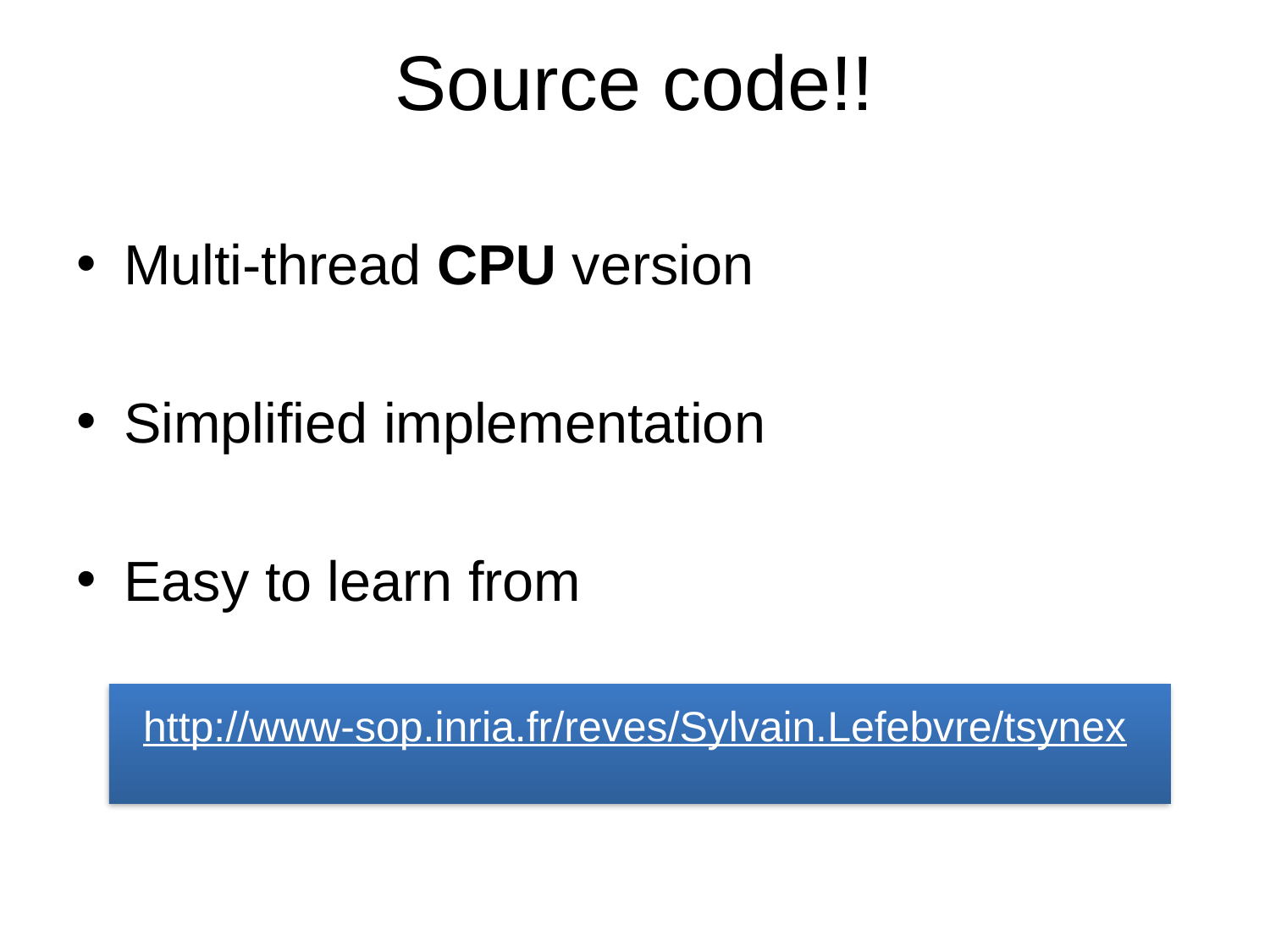

# Source code!!
Multi-thread CPU version

Simplified implementation

Easy to learn from

http://www-sop.inria.fr/reves/Sylvain.Lefebvre/tsynex